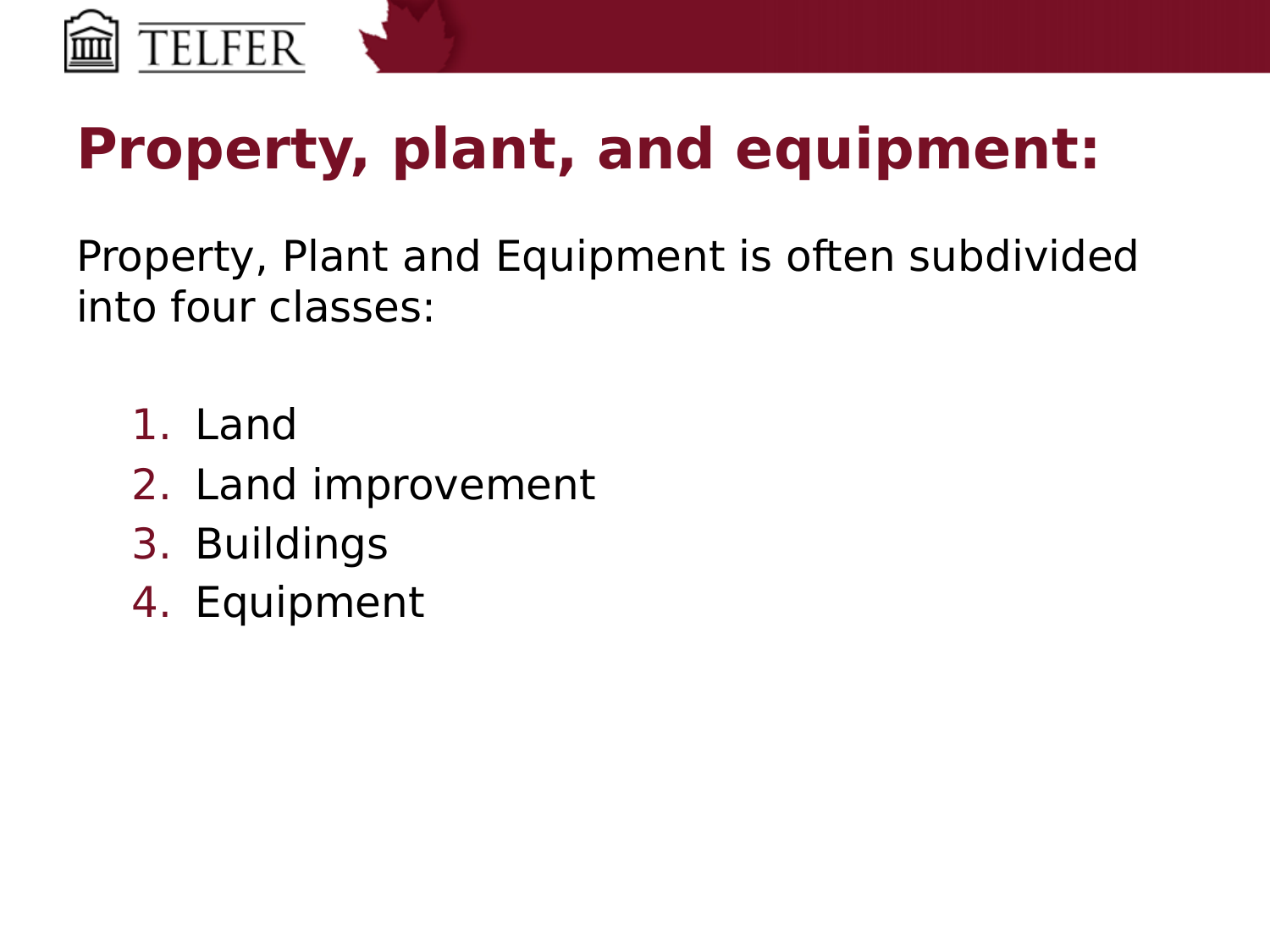

# Property, plant, and equipment:
Property, Plant and Equipment is often subdivided into four classes:

Land
Land improvement
Buildings
Equipment